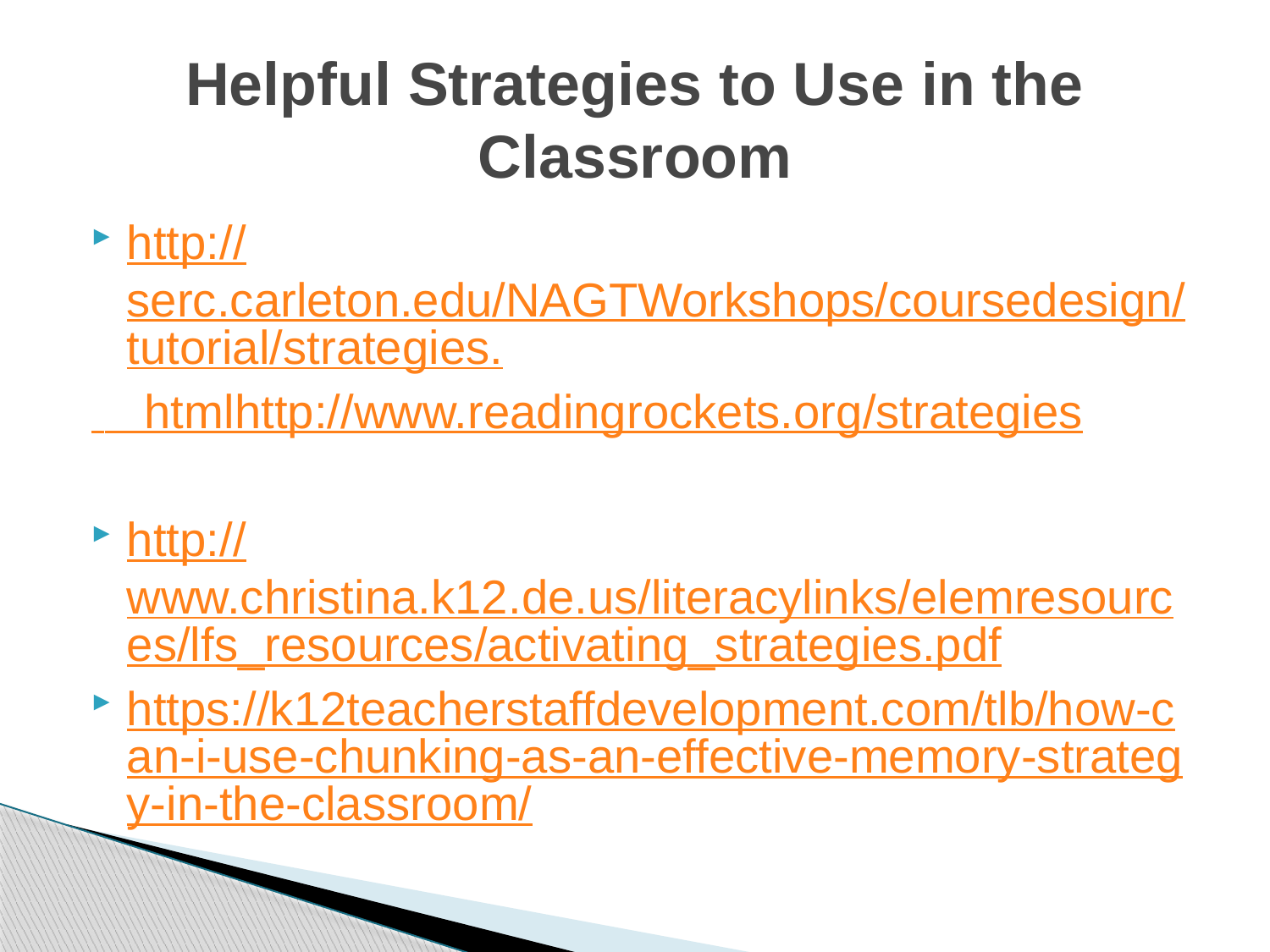

# Helpful Strategies to Use in the Classroom
http://serc.carleton.edu/NAGTWorkshops/coursedesign/tutorial/strategies.
    htmlhttp://www.readingrockets.org/strategies

http://www.christina.k12.de.us/literacylinks/elemresources/lfs_resources/activating_strategies.pdf
https://k12teacherstaffdevelopment.com/tlb/how-can-i-use-chunking-as-an-effective-memory-strategy-in-the-classroom/